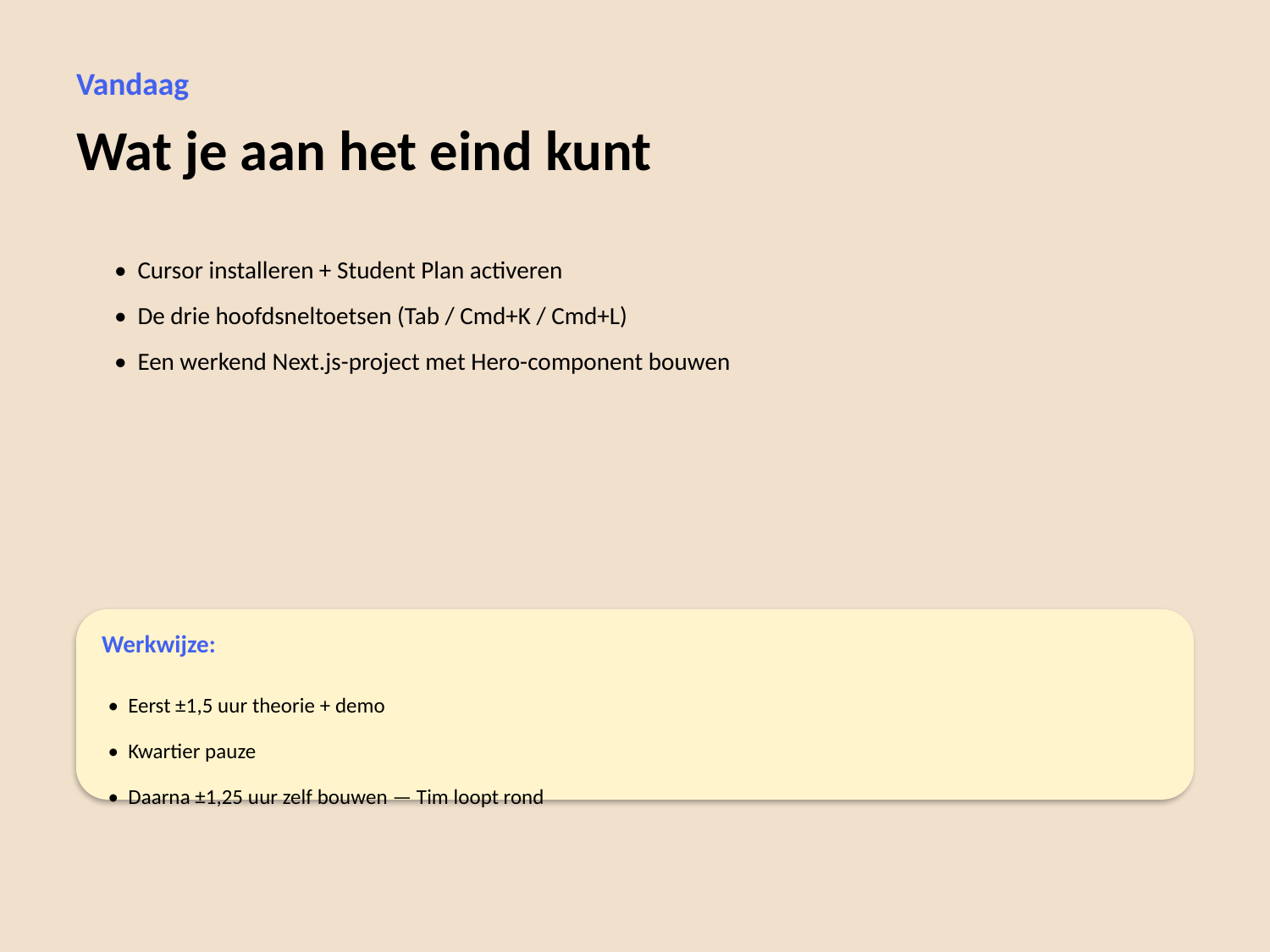

Vandaag
Wat je aan het eind kunt
•  Cursor installeren + Student Plan activeren
•  De drie hoofdsneltoetsen (Tab / Cmd+K / Cmd+L)
•  Een werkend Next.js-project met Hero-component bouwen

Werkwijze:
•  Eerst ±1,5 uur theorie + demo
•  Kwartier pauze
•  Daarna ±1,25 uur zelf bouwen — Tim loopt rond